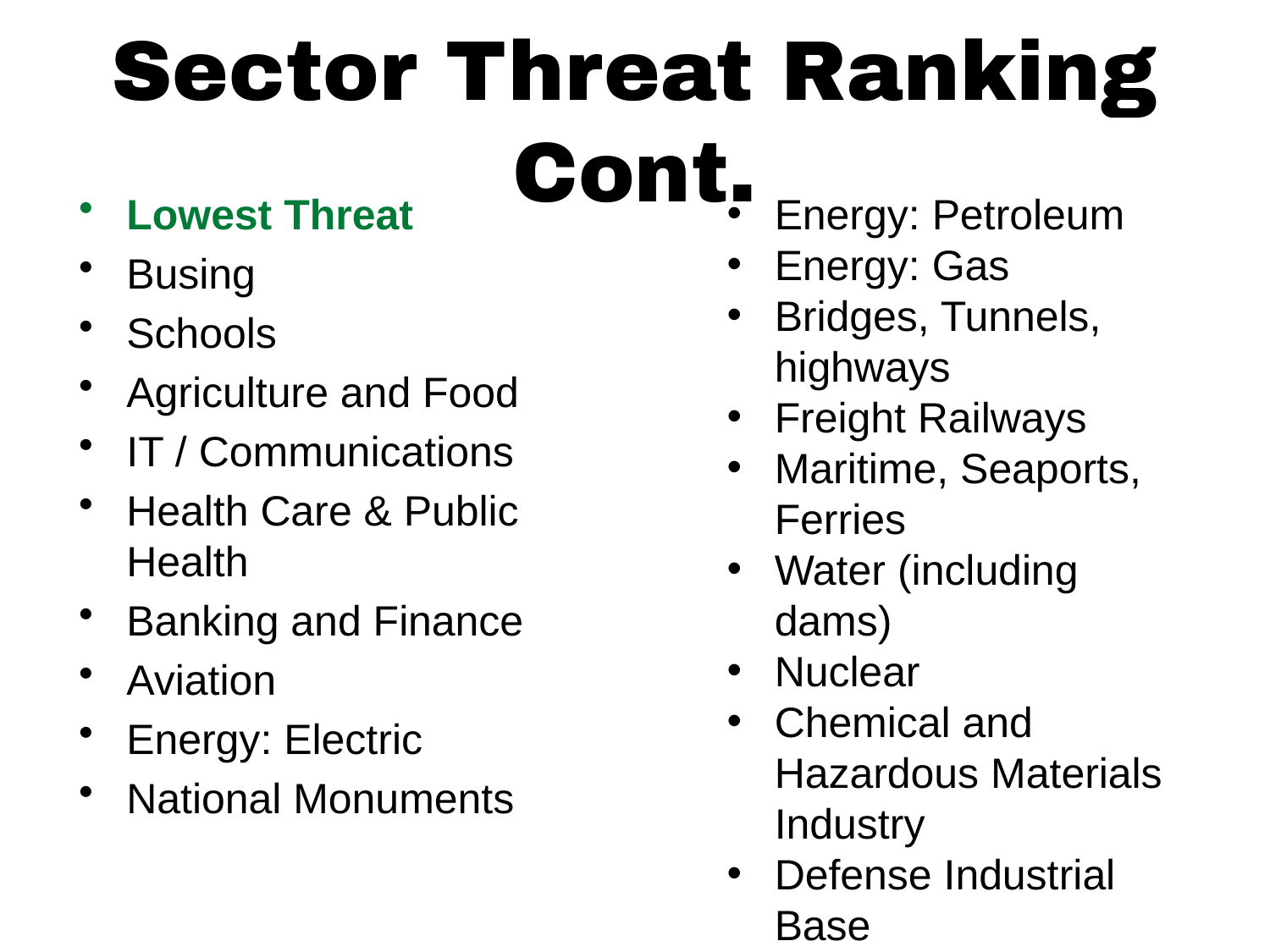

# Sector Threat Ranking Cont.
Lowest Threat
Busing
Schools
Agriculture and Food
IT / Communications
Health Care & Public Health
Banking and Finance
Aviation
Energy: Electric
National Monuments

Energy: Petroleum
Energy: Gas
Bridges, Tunnels, highways
Freight Railways
Maritime, Seaports, Ferries
Water (including dams)
Nuclear
Chemical and Hazardous Materials Industry
Defense Industrial Base